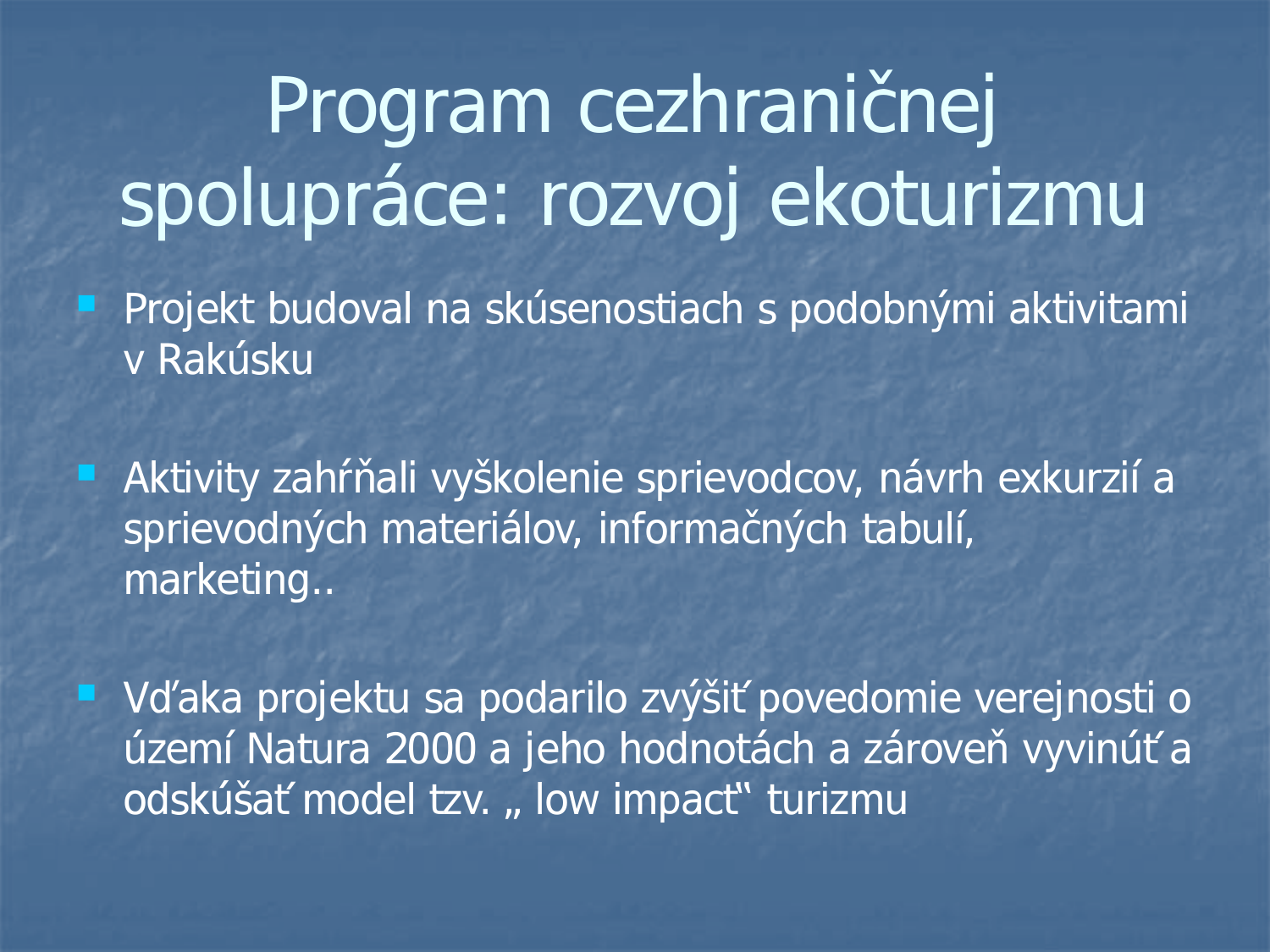

# Program cezhraničnej spolupráce: rozvoj ekoturizmu
Projekt budoval na skúsenostiach s podobnými aktivitami v Rakúsku

Aktivity zahŕňali vyškolenie sprievodcov, návrh exkurzií a sprievodných materiálov, informačných tabulí, marketing..

Vďaka projektu sa podarilo zvýšiť povedomie verejnosti o území Natura 2000 a jeho hodnotách a zároveň vyvinúť a odskúšať model tzv. „ low impact“ turizmu